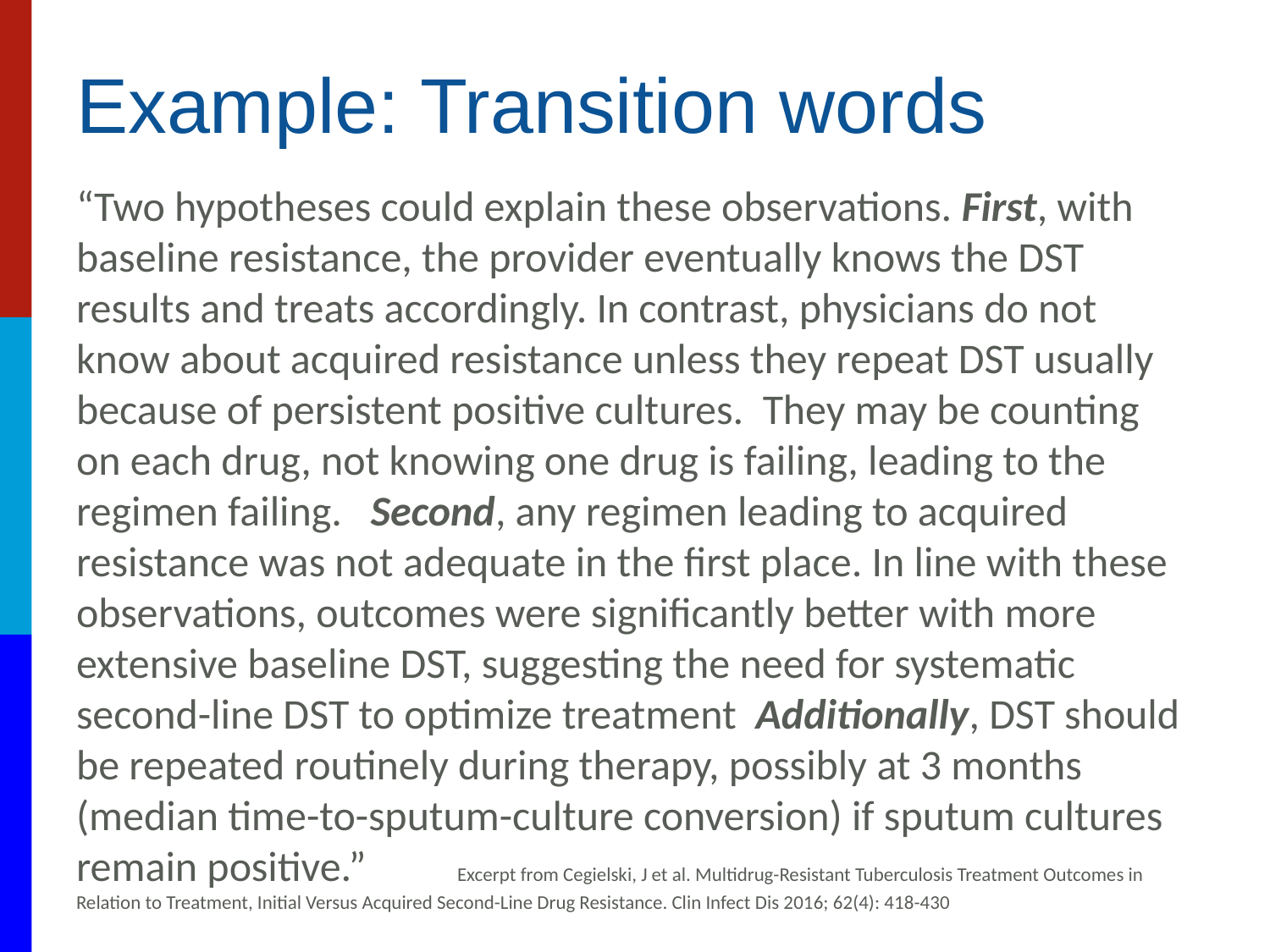

# Example: Transition words
“Two hypotheses could explain these observations. First, with baseline resistance, the provider eventually knows the DST results and treats accordingly. In contrast, physicians do not know about acquired resistance unless they repeat DST usually because of persistent positive cultures.  They may be counting on each drug, not knowing one drug is failing, leading to the regimen failing.   Second, any regimen leading to acquired resistance was not adequate in the first place. In line with these observations, outcomes were significantly better with more extensive baseline DST, suggesting the need for systematic second-line DST to optimize treatment  Additionally, DST should be repeated routinely during therapy, possibly at 3 months (median time-to-sputum-culture conversion) if sputum cultures remain positive.” 	Excerpt from Cegielski, J et al. Multidrug-Resistant Tuberculosis Treatment Outcomes in Relation to Treatment, Initial Versus Acquired Second-Line Drug Resistance. Clin Infect Dis 2016; 62(4): 418-430